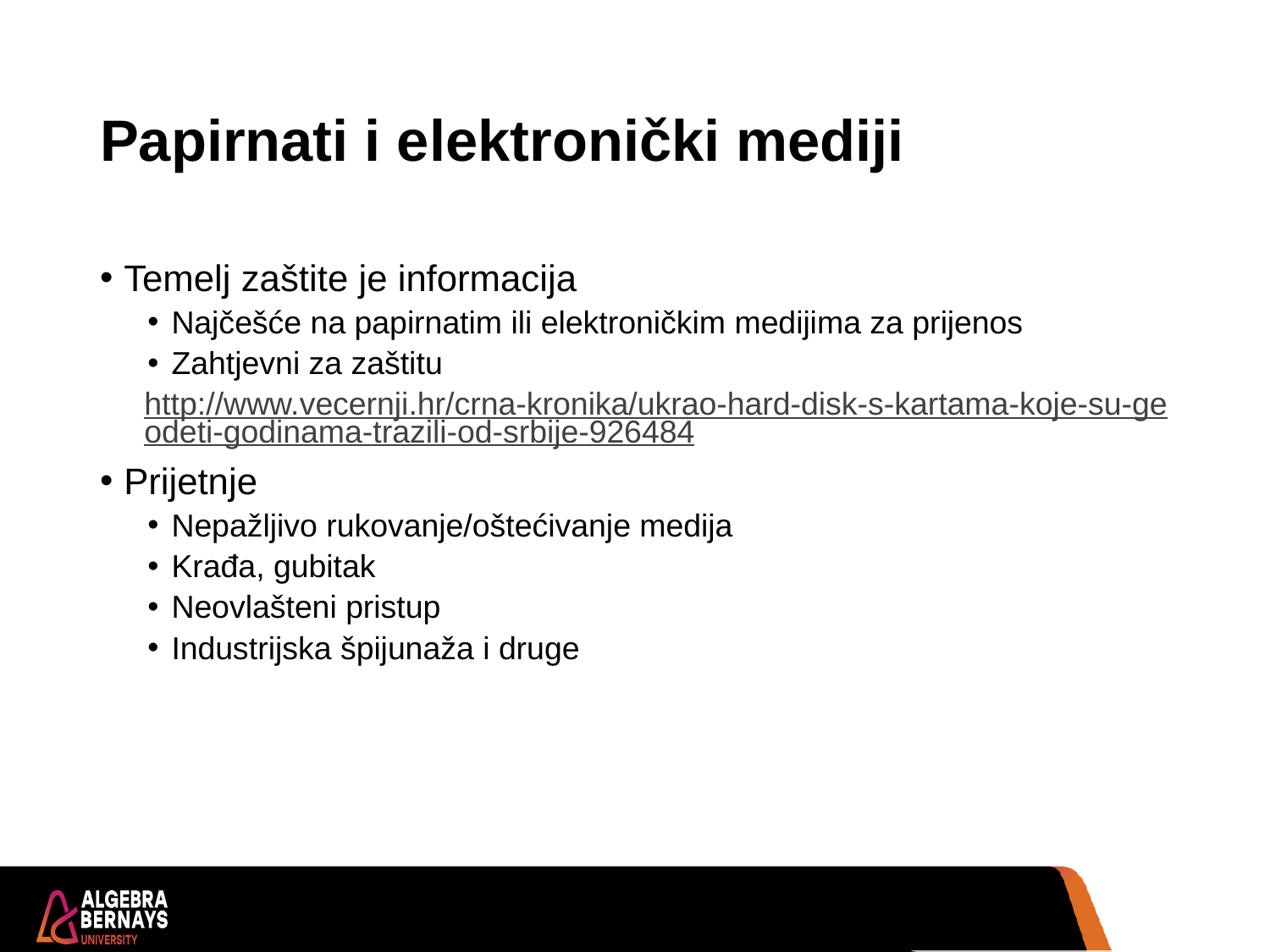

# Papirnati i elektronički mediji
Temelj zaštite je informacija
Najčešće na papirnatim ili elektroničkim medijima za prijenos
Zahtjevni za zaštitu
http://www.vecernji.hr/crna-kronika/ukrao-hard-disk-s-kartama-koje-su-geodeti-godinama-trazili-od-srbije-926484
Prijetnje
Nepažljivo rukovanje/oštećivanje medija
Krađa, gubitak
Neovlašteni pristup
Industrijska špijunaža i druge